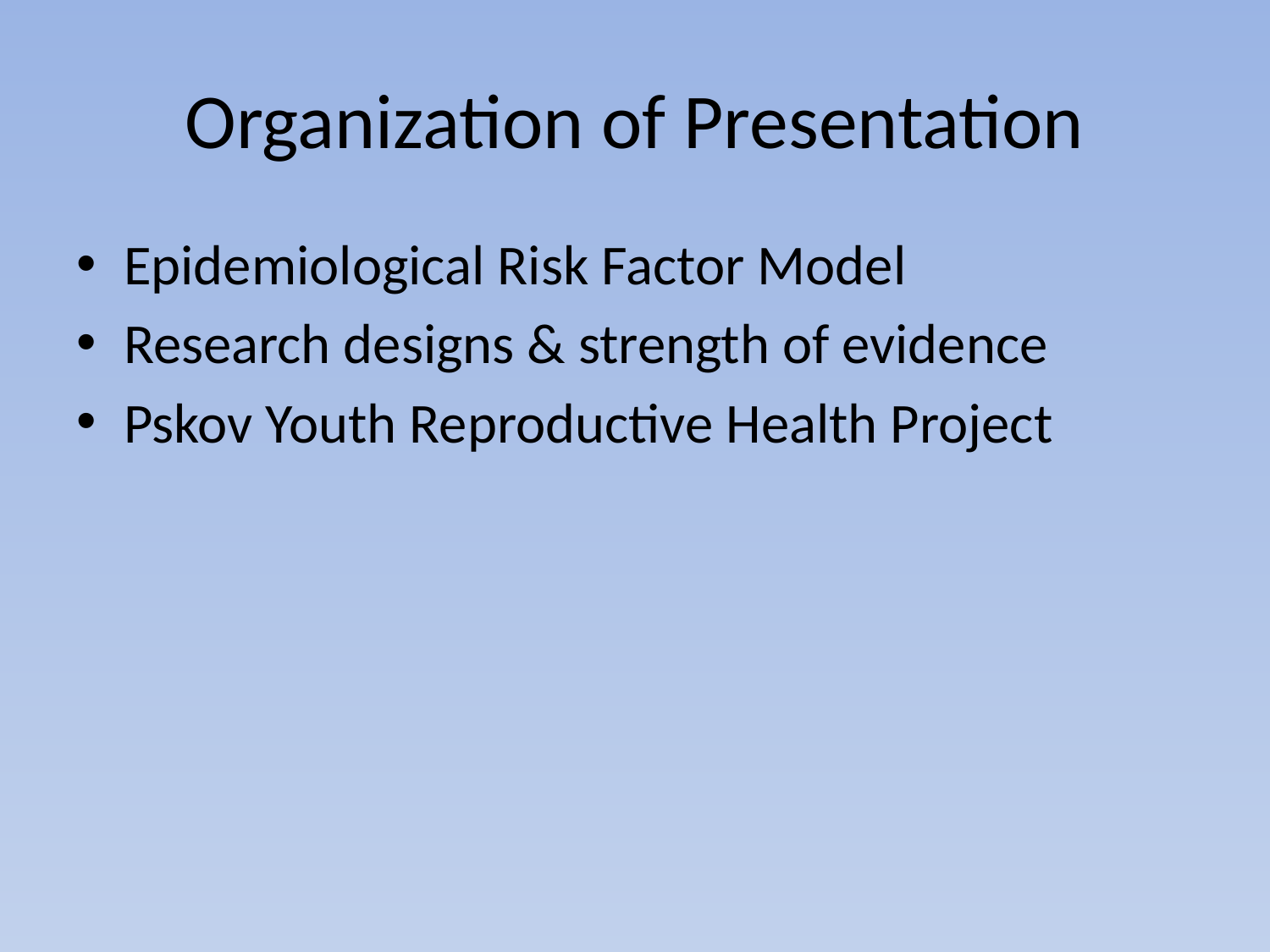

# Organization of Presentation
Epidemiological Risk Factor Model
Research designs & strength of evidence
Pskov Youth Reproductive Health Project